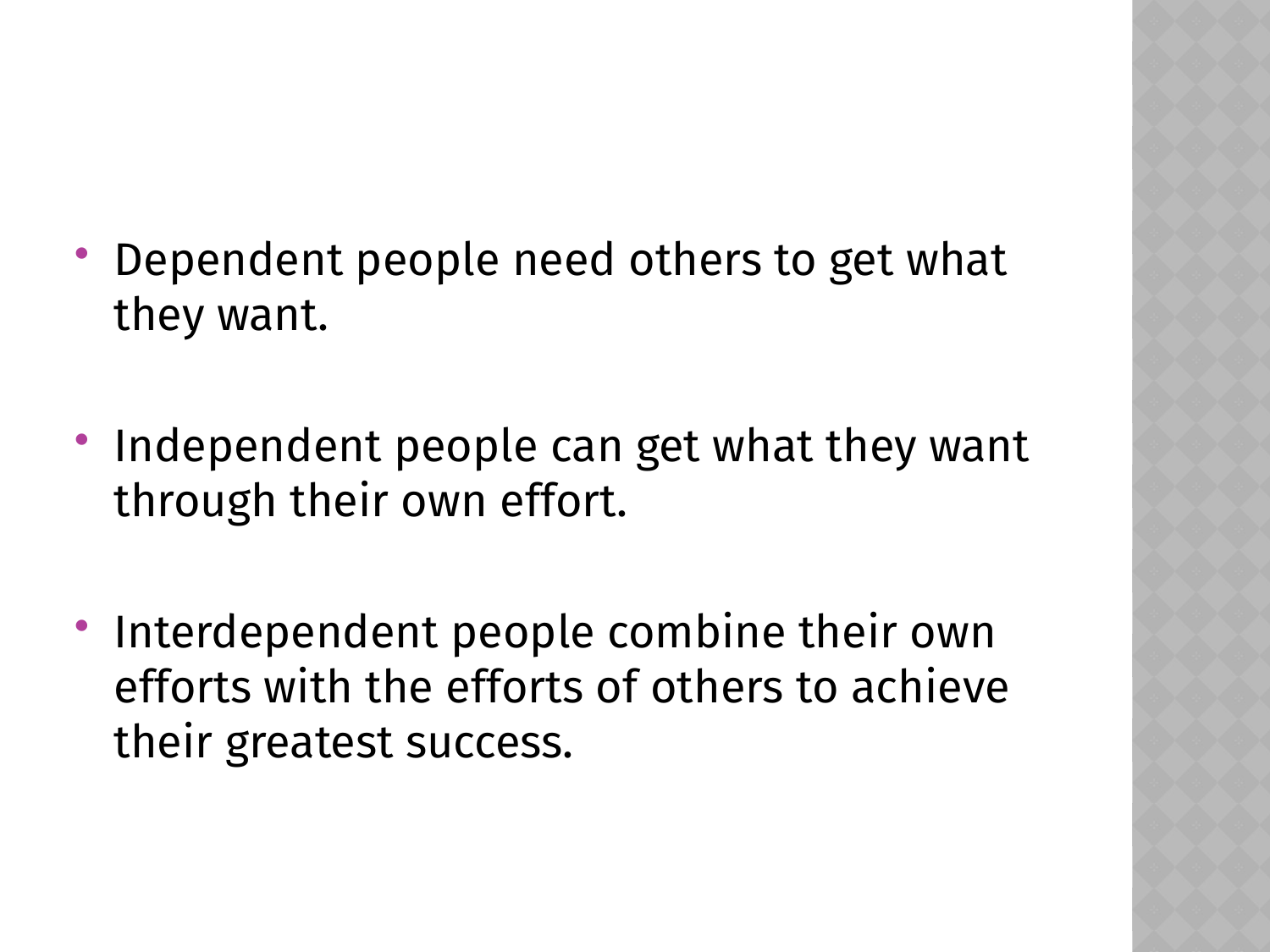

#
Dependent people need others to get what they want.

Independent people can get what they want through their own effort.

Interdependent people combine their own efforts with the efforts of others to achieve their greatest success.